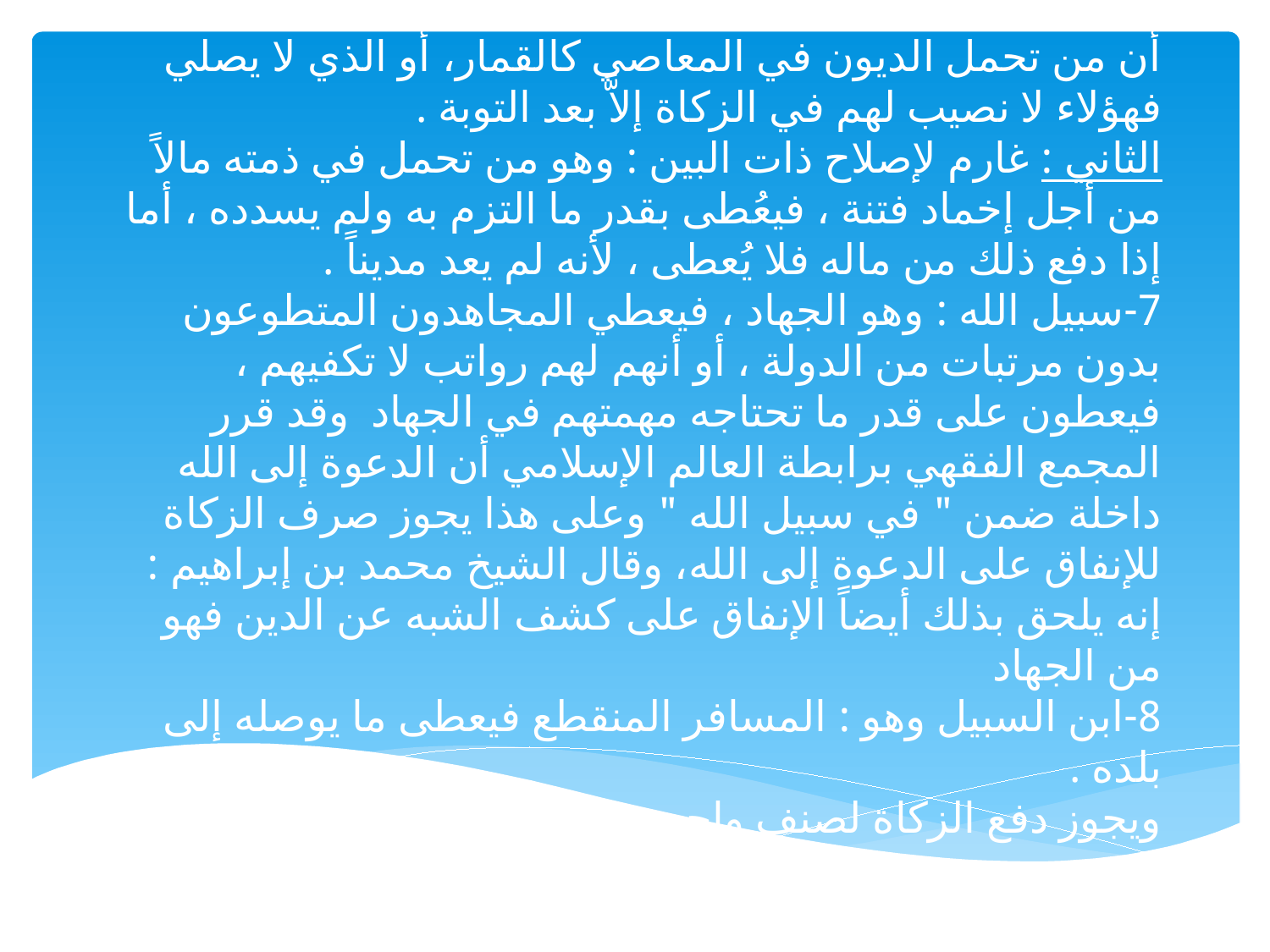

# 6-الغارمون : وهم : المدينون ، ويقسمون إلى قسمين : الأول :	غارم لنفسه وهو شخص تحمل ديوناً لمصلحته ، وعجز عن الوفاء بها ، فهو فقير فيُعطى ما يسدد ديونه . ولكن يلاحظ أن من تحمل الديون في المعاصي كالقمار، أو الذي لا يصلي فهؤلاء لا نصيب لهم في الزكاة إلاَّ بعد التوبة . الثاني : غارم لإصلاح ذات البين : وهو من تحمل في ذمته مالاً من أجل إخماد فتنة ، فيعُطى بقدر ما التزم به ولم يسدده ، أما إذا دفع ذلك من ماله فلا يُعطى ، لأنه لم يعد مديناً . 7-سبيل الله : وهو الجهاد ، فيعطي المجاهدون المتطوعون بدون مرتبات من الدولة ، أو أنهم لهم رواتب لا تكفيهم ، فيعطون على قدر ما تحتاجه مهمتهم في الجهاد  وقد قرر المجمع الفقهي برابطة العالم الإسلامي أن الدعوة إلى الله داخلة ضمن " في سبيل الله " وعلى هذا يجوز صرف الزكاة للإنفاق على الدعوة إلى الله، وقال الشيخ محمد بن إبراهيم : إنه يلحق بذلك أيضاً الإنفاق على كشف الشبه عن الدين فهو من الجهاد 8-ابن السبيل وهو : المسافر المنقطع فيعطى ما يوصله إلى بلده . ويجوز دفع الزكاة لصنف واحد من هذه الأصناف .